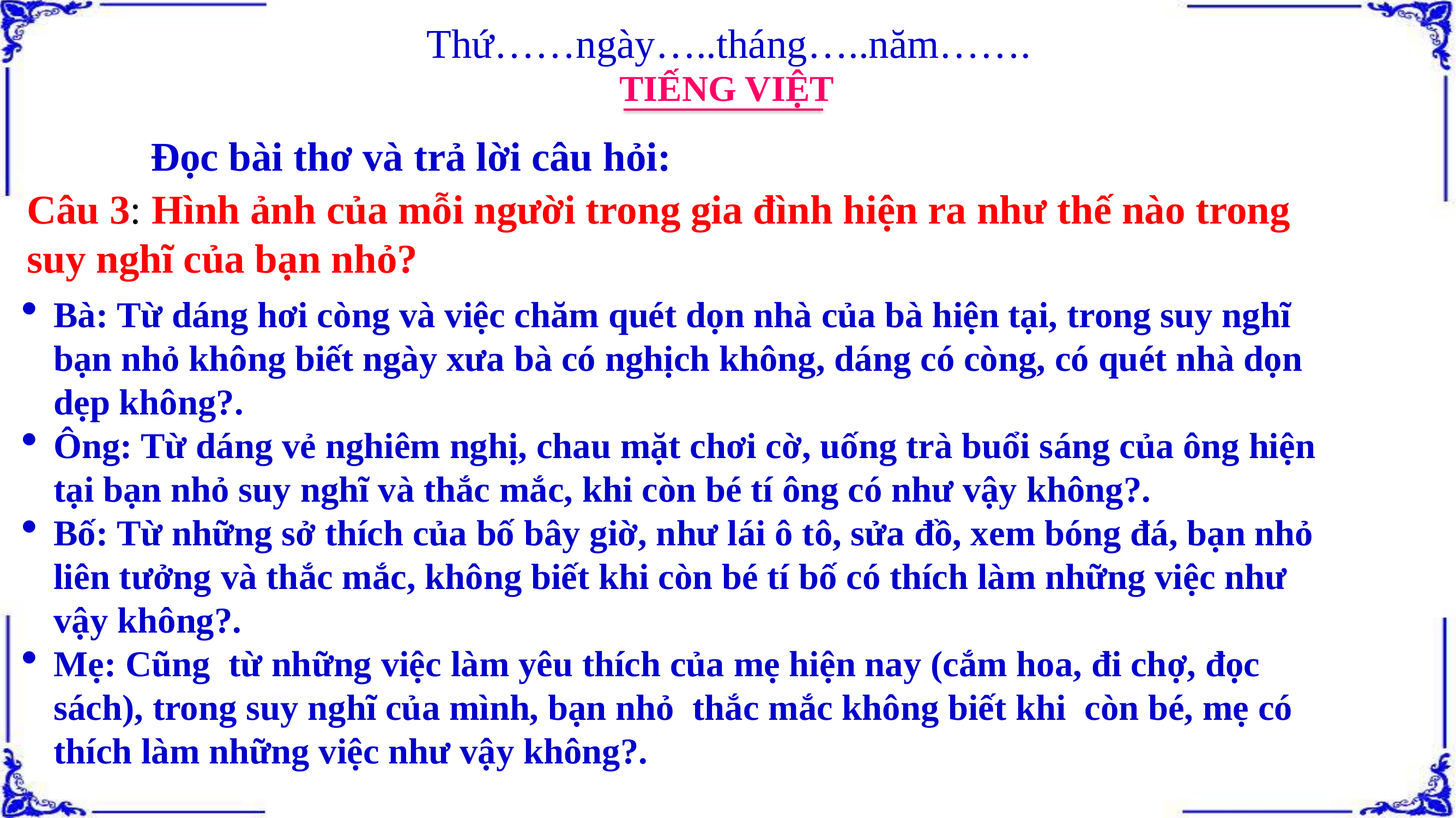

Thứ……ngày…..tháng…..năm…….
TIẾNG VIỆT
Đọc bài thơ và trả lời câu hỏi:
Câu 3: Hình ảnh của mỗi người trong gia đình hiện ra như thế nào trong suy nghĩ của bạn nhỏ?
Bà: Từ dáng hơi còng và việc chăm quét dọn nhà của bà hiện tại, trong suy nghĩ bạn nhỏ không biết ngày xưa bà có nghịch không, dáng có còng, có quét nhà dọn dẹp không?.
Ông: Từ dáng vẻ nghiêm nghị, chau mặt chơi cờ, uống trà buổi sáng của ông hiện tại bạn nhỏ suy nghĩ và thắc mắc, khi còn bé tí ông có như vậy không?.
Bố: Từ những sở thích của bố bây giờ, như lái ô tô, sửa đồ, xem bóng đá, bạn nhỏ liên tưởng và thắc mắc, không biết khi còn bé tí bố có thích làm những việc như vậy không?.
Mẹ: Cũng  từ những việc làm yêu thích của mẹ hiện nay (cắm hoa, đi chợ, đọc sách), trong suy nghĩ của mình, bạn nhỏ  thắc mắc không biết khi  còn bé, mẹ có thích làm những việc như vậy không?.